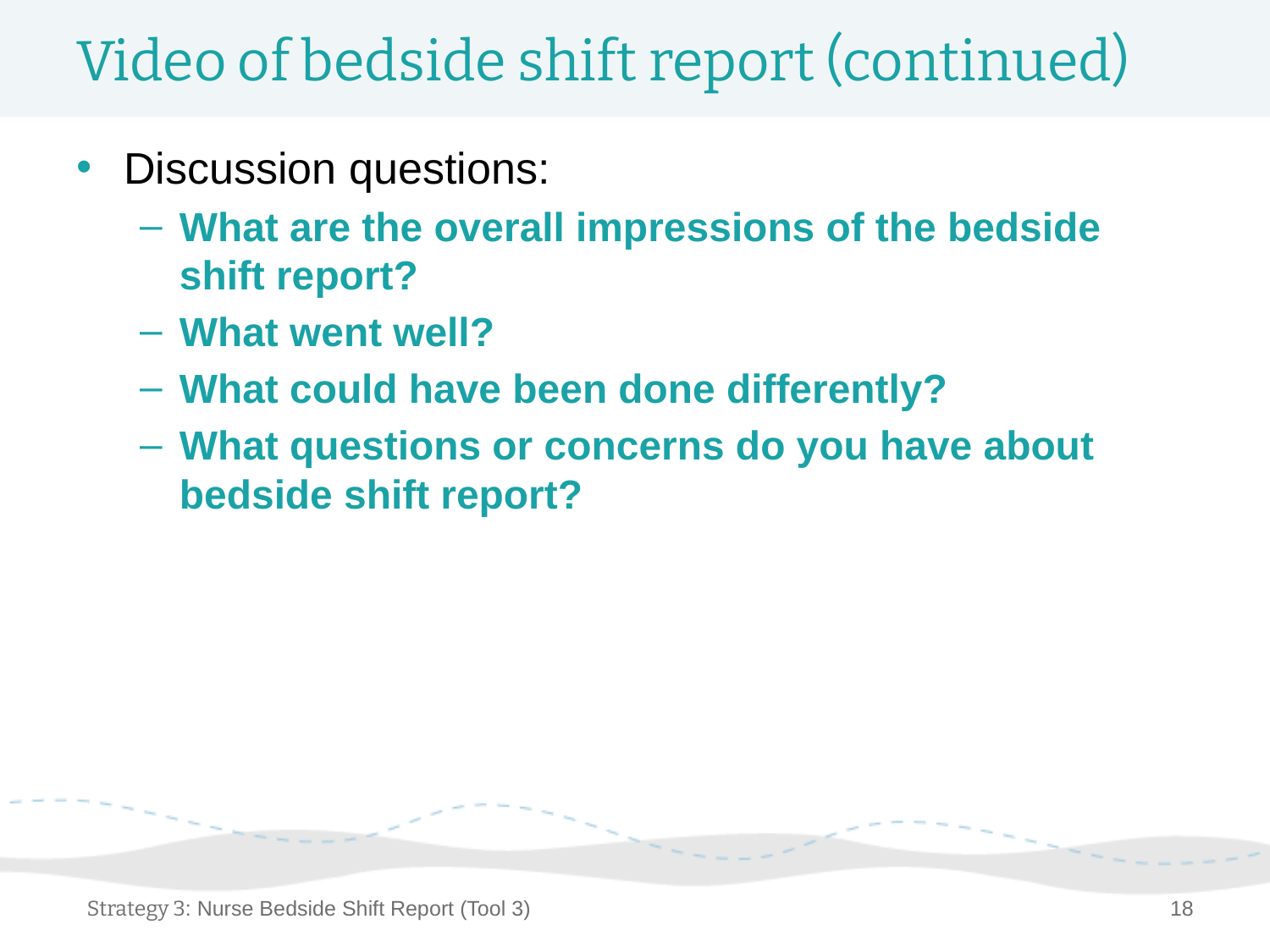

# Video of bedside shift report (continued)
Discussion questions:
What are the overall impressions of the bedside shift report?
What went well?
What could have been done differently?
What questions or concerns do you have about bedside shift report?
Strategy 3: Nurse Bedside Shift Report (Tool 3)
18